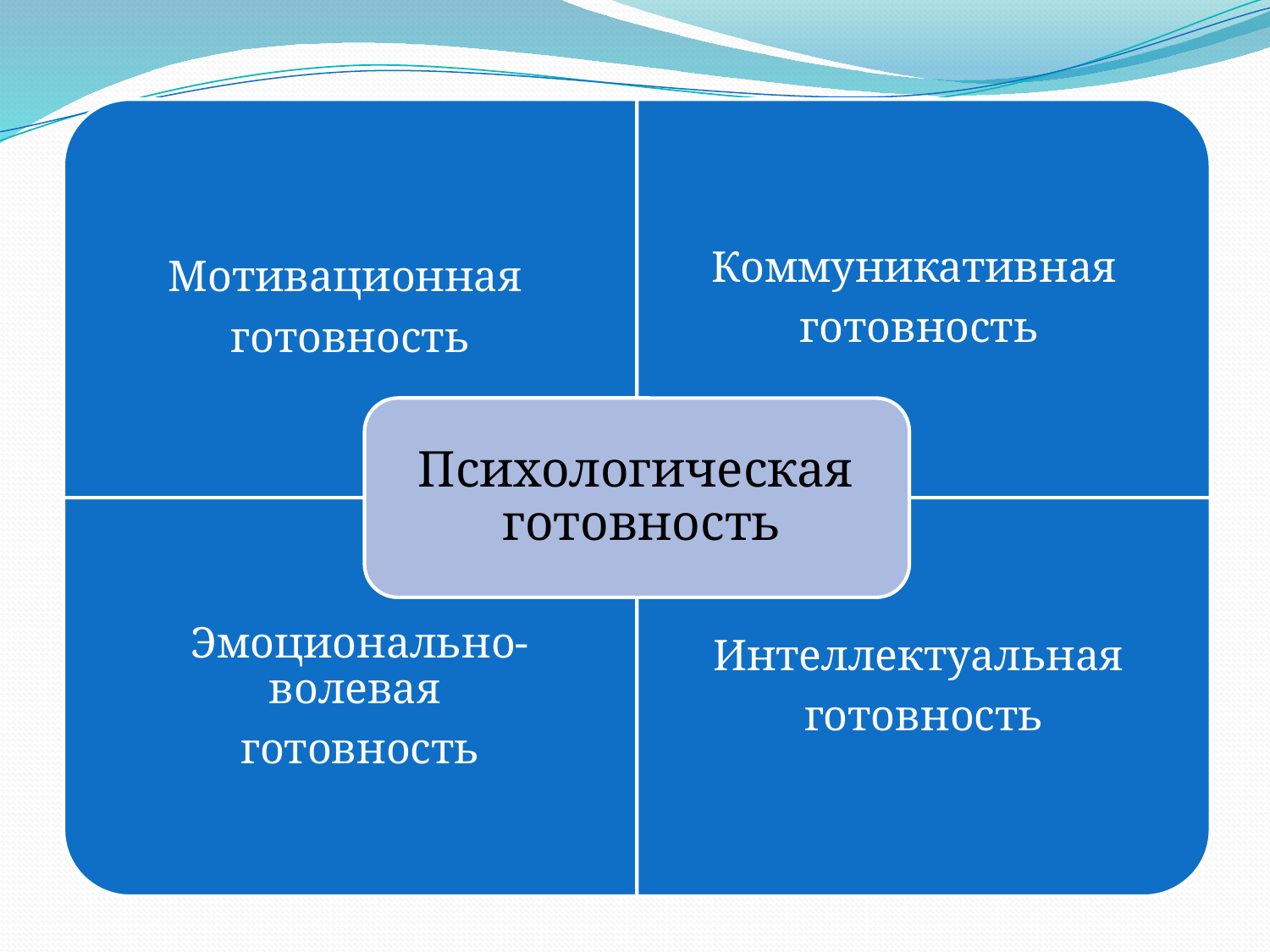

#
Мотивационная
готовность
Коммуникативная
 готовность
Эмоционально- волевая
готовность
Интеллектуальная
готовность
Психологическая  готовность